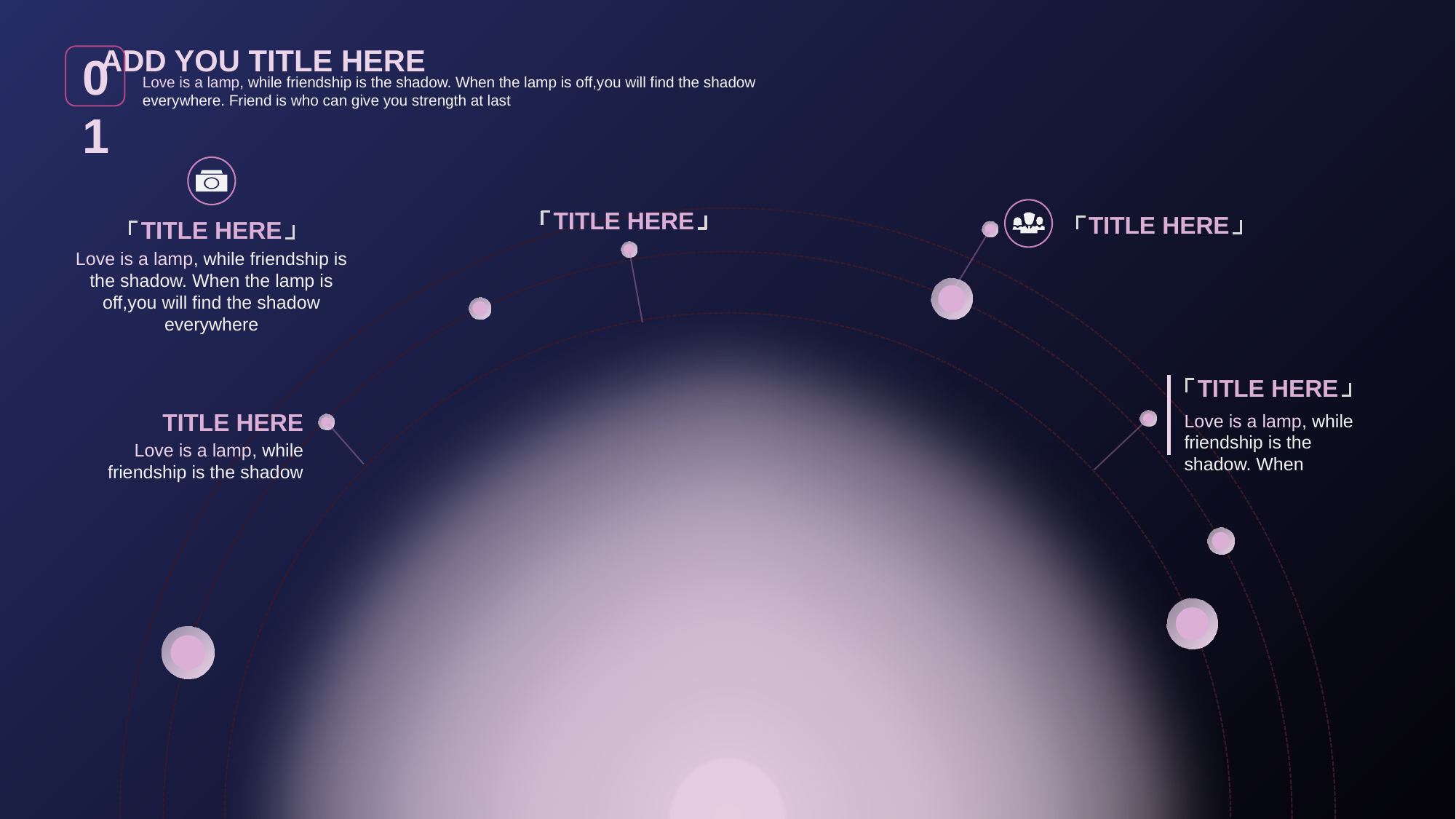

ADD YOU TITLE HERE
Love is a lamp, while friendship is the shadow. When the lamp is off,you will find the shadow everywhere. Friend is who can give you strength at last
01

TITLE HERE
TITLE HERE

TITLE HERE
Love is a lamp, while friendship is the shadow. When the lamp is off,you will find the shadow everywhere

TITLE HERE
Love is a lamp, while friendship is the shadow. When
TITLE HERE
Love is a lamp, while friendship is the shadow